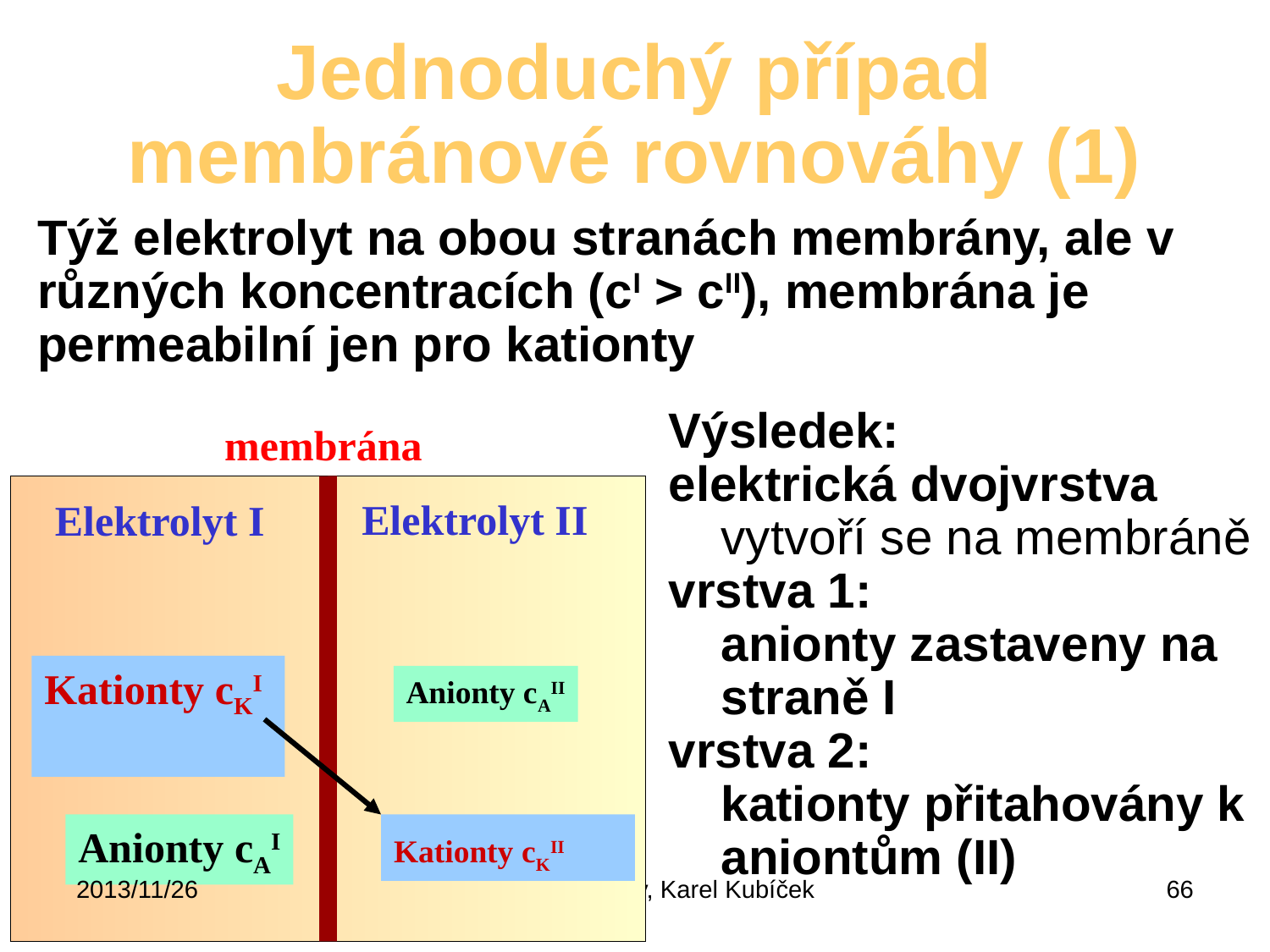

Jednoduchý případ
membránové rovnováhy (1)
Týž elektrolyt na obou stranách membrány, ale v různých koncentracích (cI > cII), membrána je permeabilní jen pro kationty
Výsledek:
elektrická dvojvrstva vytvoří se na membráně
vrstva 1:                  anionty zastaveny na straně I
vrstva 2:                  kationty přitahovány k aniontům (II)
membrána

Elektrolyt II
Elektrolyt I
Kationty cKI
Anionty cAII

Anionty cAI
Kationty cKII
2013/11/26
Lipidy, membrány, Karel Kubíček
66